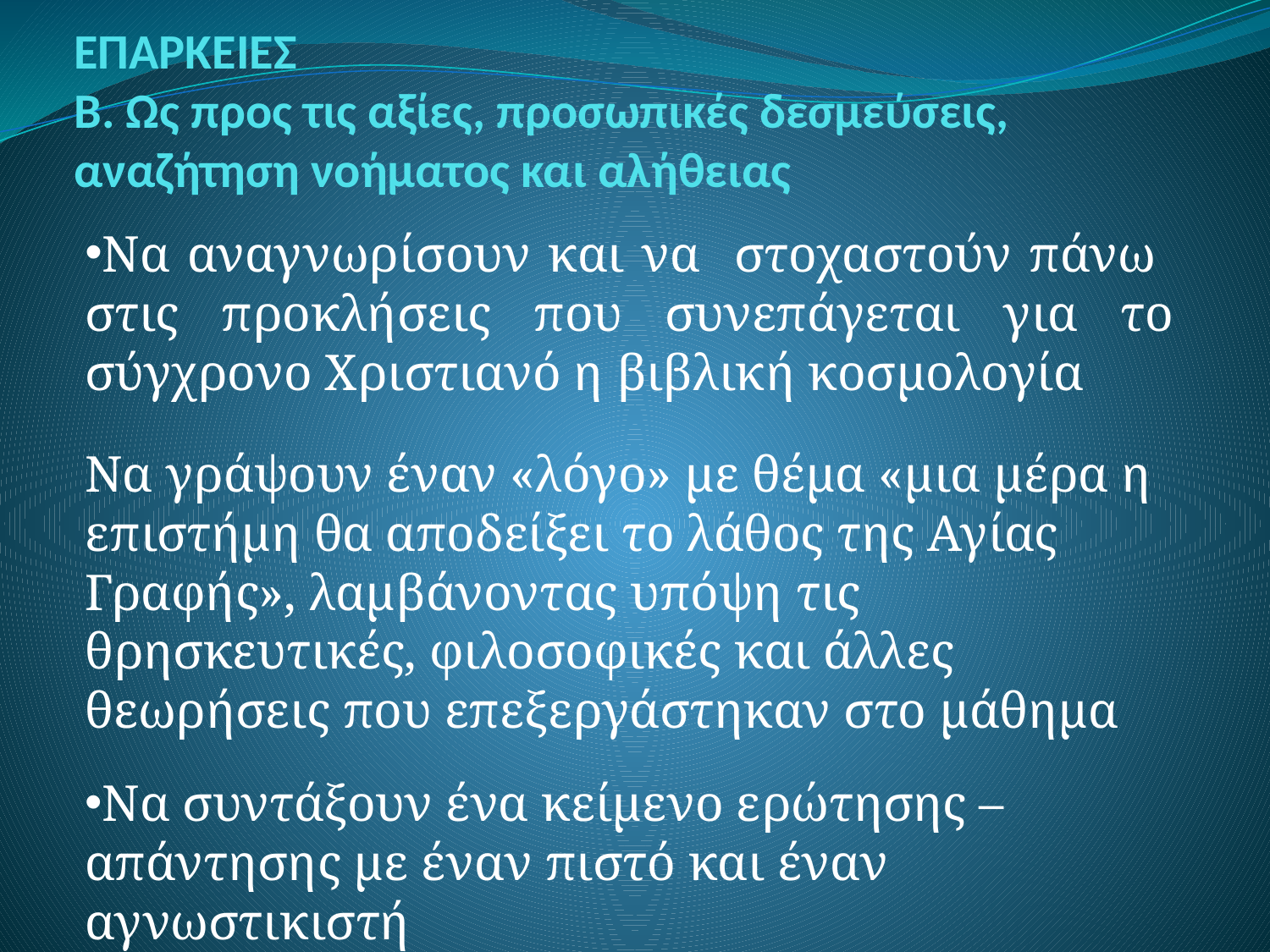

# ΕΠΑΡΚΕΙΕΣ Β. Ως προς τις αξίες, προσωπικές δεσμεύσεις, αναζήτηση νοήματος και αλήθειας
Να αναγνωρίσουν και να  στοχαστούν πάνω  στις προκλήσεις που συνεπάγεται για το σύγχρονο Χριστιανό η βιβλική κοσμολογία
Να γράψουν έναν «λόγο» με θέμα «μια μέρα η επιστήμη θα αποδείξει το λάθος της Αγίας Γραφής», λαμβάνοντας υπόψη τις θρησκευτικές, φιλοσοφικές και άλλες θεωρήσεις που επεξεργάστηκαν στο μάθημα

Να συντάξουν ένα κείμενο ερώτησης – απάντησης με έναν πιστό και έναν αγνωστικιστή